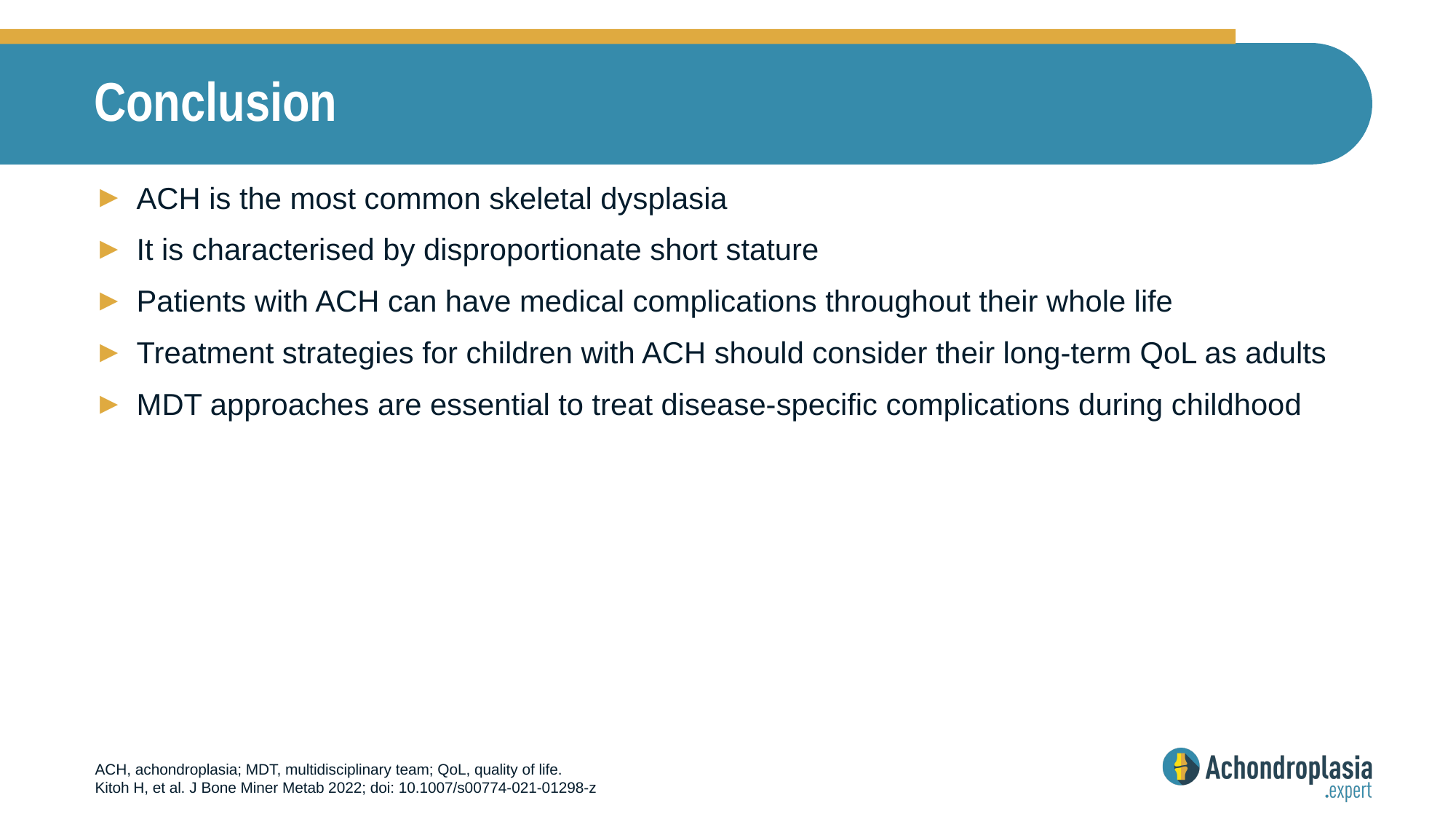

# Conclusion
ACH is the most common skeletal dysplasia
It is characterised by disproportionate short stature
Patients with ACH can have medical complications throughout their whole life
Treatment strategies for children with ACH should consider their long-term QoL as adults
MDT approaches are essential to treat disease-specific complications during childhood

ACH, achondroplasia; MDT, multidisciplinary team; QoL, quality of life.
Kitoh H, et al. J Bone Miner Metab 2022; doi: 10.1007/s00774-021-01298-z